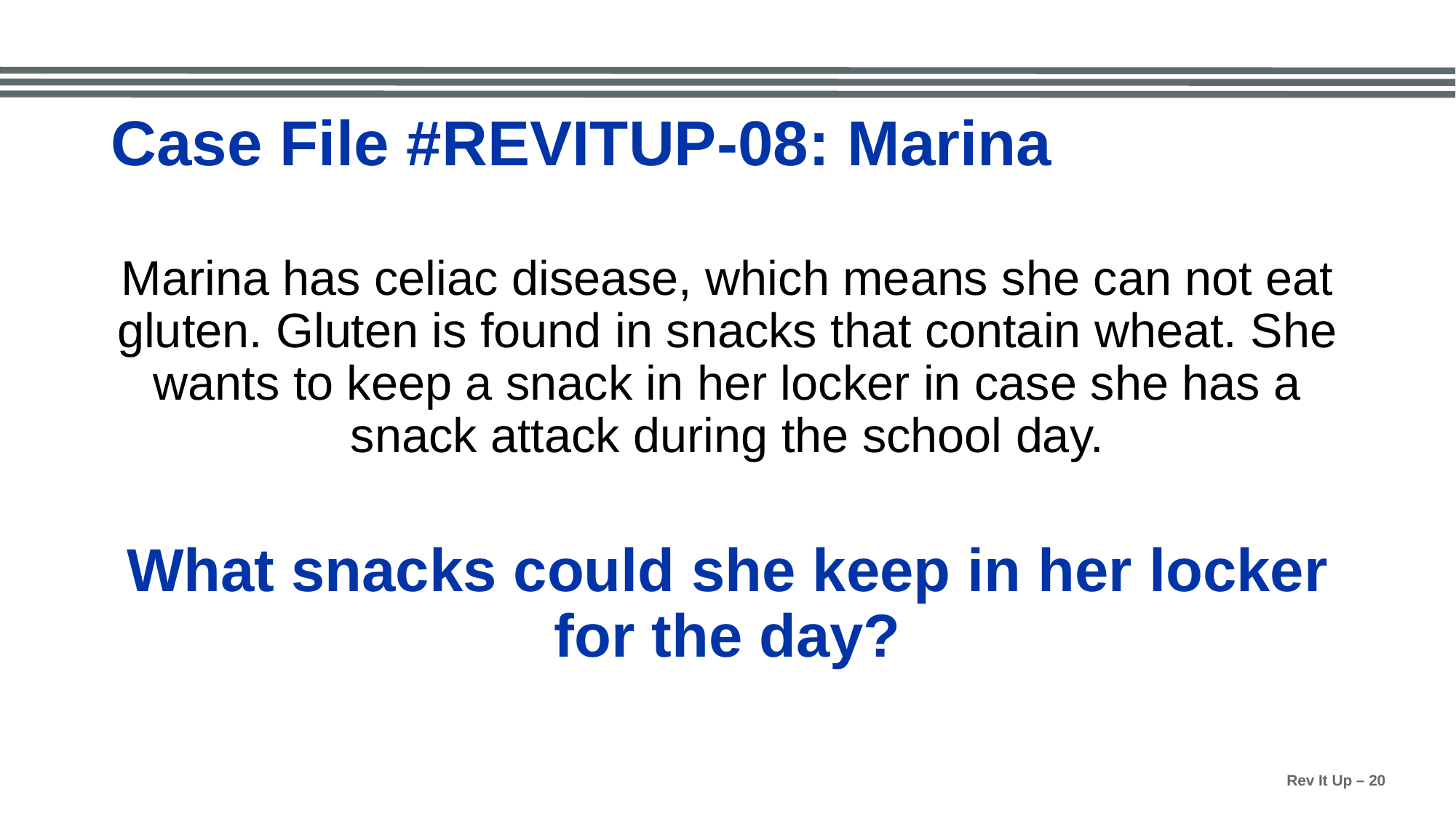

# Case File #REVITUP-08: Marina
Marina has celiac disease, which means she can not eat gluten. Gluten is found in snacks that contain wheat. She wants to keep a snack in her locker in case she has a snack attack during the school day.

What snacks could she keep in her locker for the day?
Rev It Up – 20